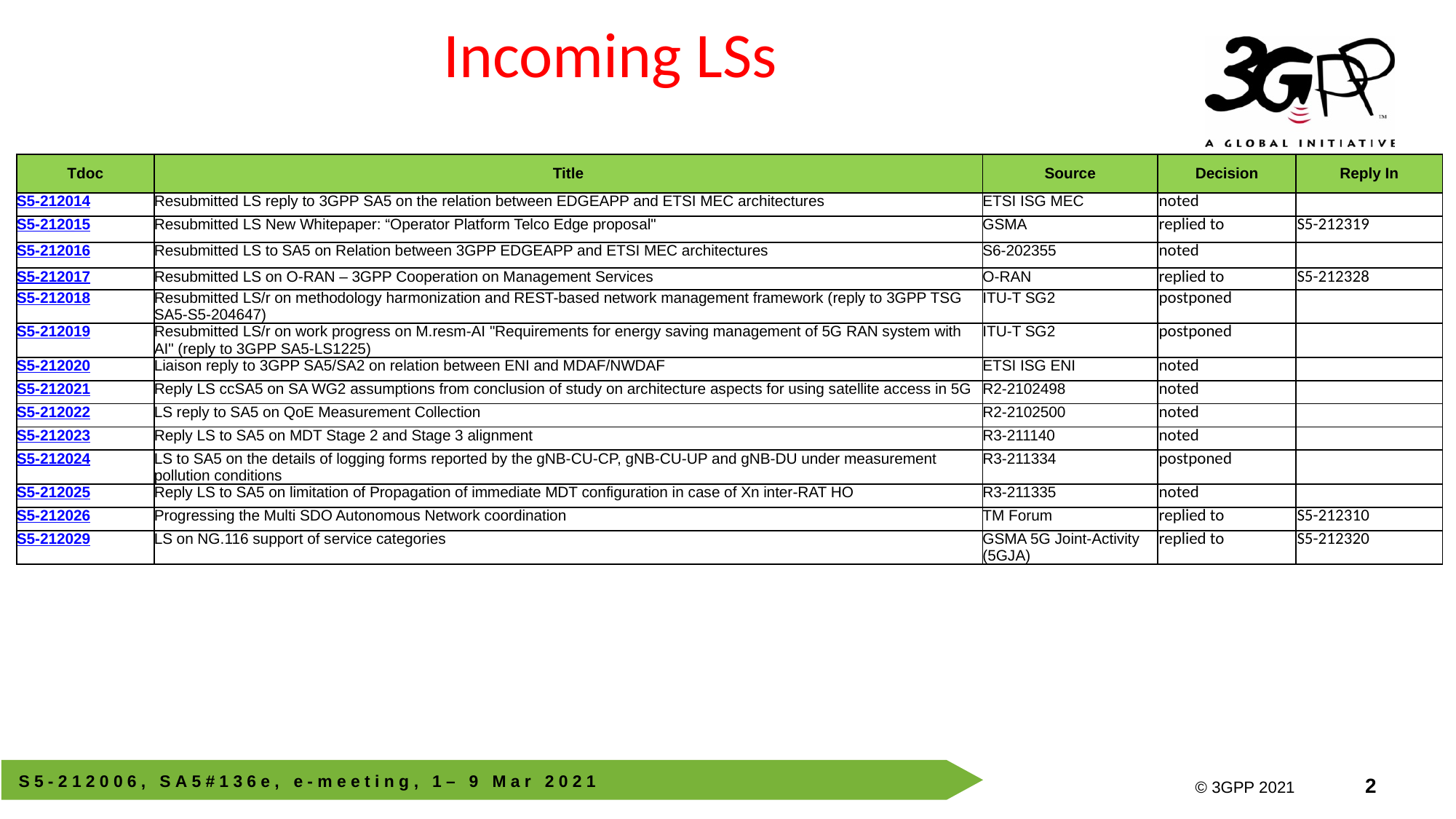

# Incoming LSs
| Tdoc | Title | Source | Decision | Reply In |
| --- | --- | --- | --- | --- |
| S5-212014 | Resubmitted LS reply to 3GPP SA5 on the relation between EDGEAPP and ETSI MEC architectures | ETSI ISG MEC | noted |  |
| S5-212015 | Resubmitted LS New Whitepaper: “Operator Platform Telco Edge proposal" | GSMA | replied to | S5-212319 |
| S5-212016 | Resubmitted LS to SA5 on Relation between 3GPP EDGEAPP and ETSI MEC architectures | S6-202355 | noted |  |
| S5-212017 | Resubmitted LS on O-RAN – 3GPP Cooperation on Management Services | O-RAN | replied to | S5-212328 |
| S5-212018 | Resubmitted LS/r on methodology harmonization and REST-based network management framework (reply to 3GPP TSG SA5-S5-204647) | ITU-T SG2 | postponed |  |
| S5-212019 | Resubmitted LS/r on work progress on M.resm-AI "Requirements for energy saving management of 5G RAN system with AI" (reply to 3GPP SA5-LS1225) | ITU-T SG2 | postponed |  |
| S5-212020 | Liaison reply to 3GPP SA5/SA2 on relation between ENI and MDAF/NWDAF | ETSI ISG ENI | noted |  |
| S5-212021 | Reply LS ccSA5 on SA WG2 assumptions from conclusion of study on architecture aspects for using satellite access in 5G | R2-2102498 | noted |  |
| S5-212022 | LS reply to SA5 on QoE Measurement Collection | R2-2102500 | noted |  |
| S5-212023 | Reply LS to SA5 on MDT Stage 2 and Stage 3 alignment | R3-211140 | noted |  |
| S5-212024 | LS to SA5 on the details of logging forms reported by the gNB-CU-CP, gNB-CU-UP and gNB-DU under measurement pollution conditions | R3-211334 | postponed |  |
| S5-212025 | Reply LS to SA5 on limitation of Propagation of immediate MDT configuration in case of Xn inter-RAT HO | R3-211335 | noted |  |
| S5-212026 | Progressing the Multi SDO Autonomous Network coordination | TM Forum | replied to | S5-212310 |
| S5-212029 | LS on NG.116 support of service categories | GSMA 5G Joint-Activity (5GJA) | replied to | S5-212320 |